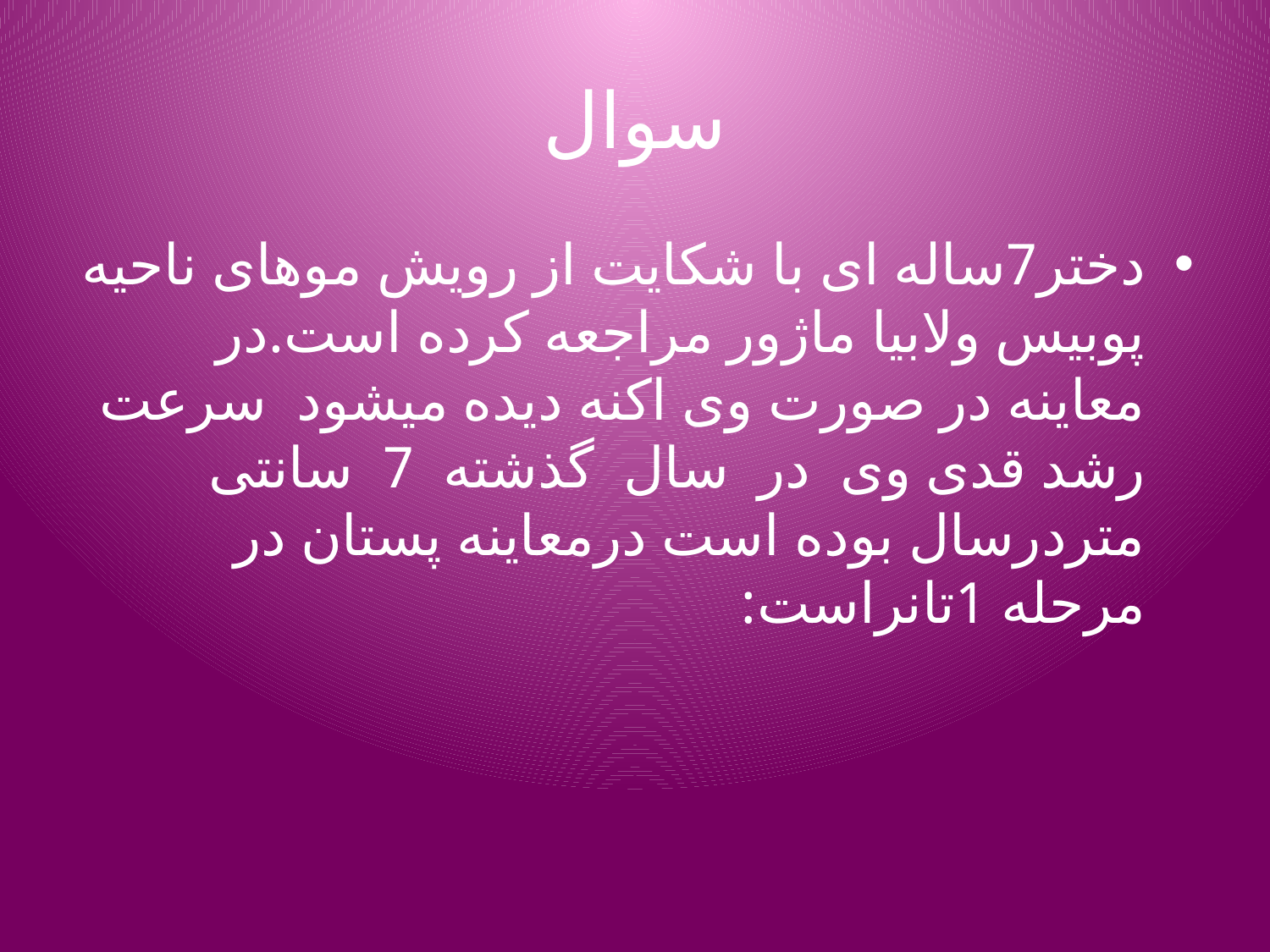

# سوال
دختر7ساله ای با شکایت از رویش موهای ناحیه پوبیس ولابیا ماژور مراجعه کرده است.در معاینه در صورت وی اکنه دیده میشود  سرعت رشد قدی وی  در  سال  گذشته  7  سانتی متردرسال بوده است درمعاینه پستان در مرحله 1تانراست: